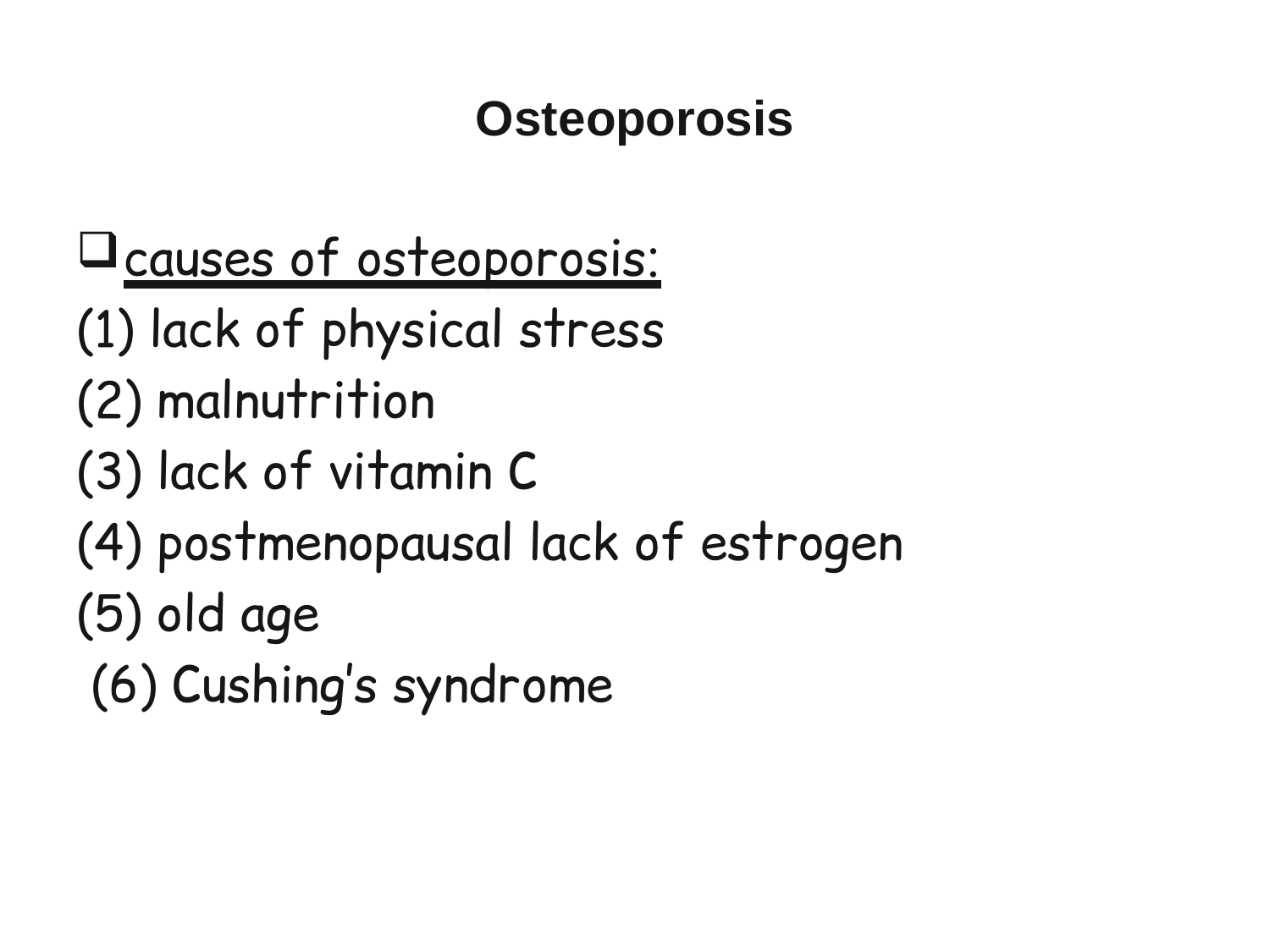

# Osteoporosis
causes of osteoporosis:
lack of physical stress
malnutrition
lack of vitamin C
postmenopausal lack of estrogen
old age
Cushing’s syndrome